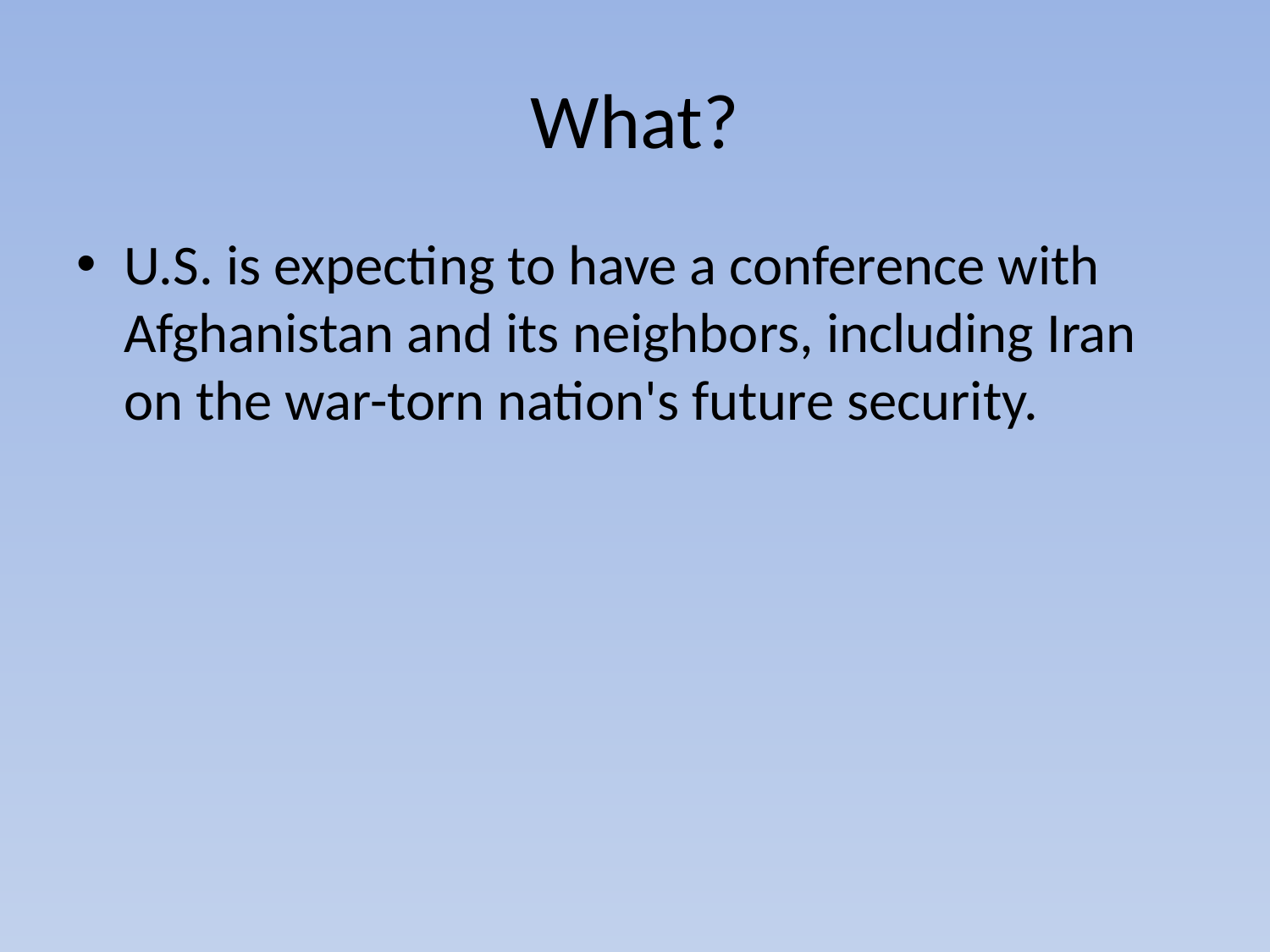

# What?
U.S. is expecting to have a conference with Afghanistan and its neighbors, including Iran on the war-torn nation's future security.